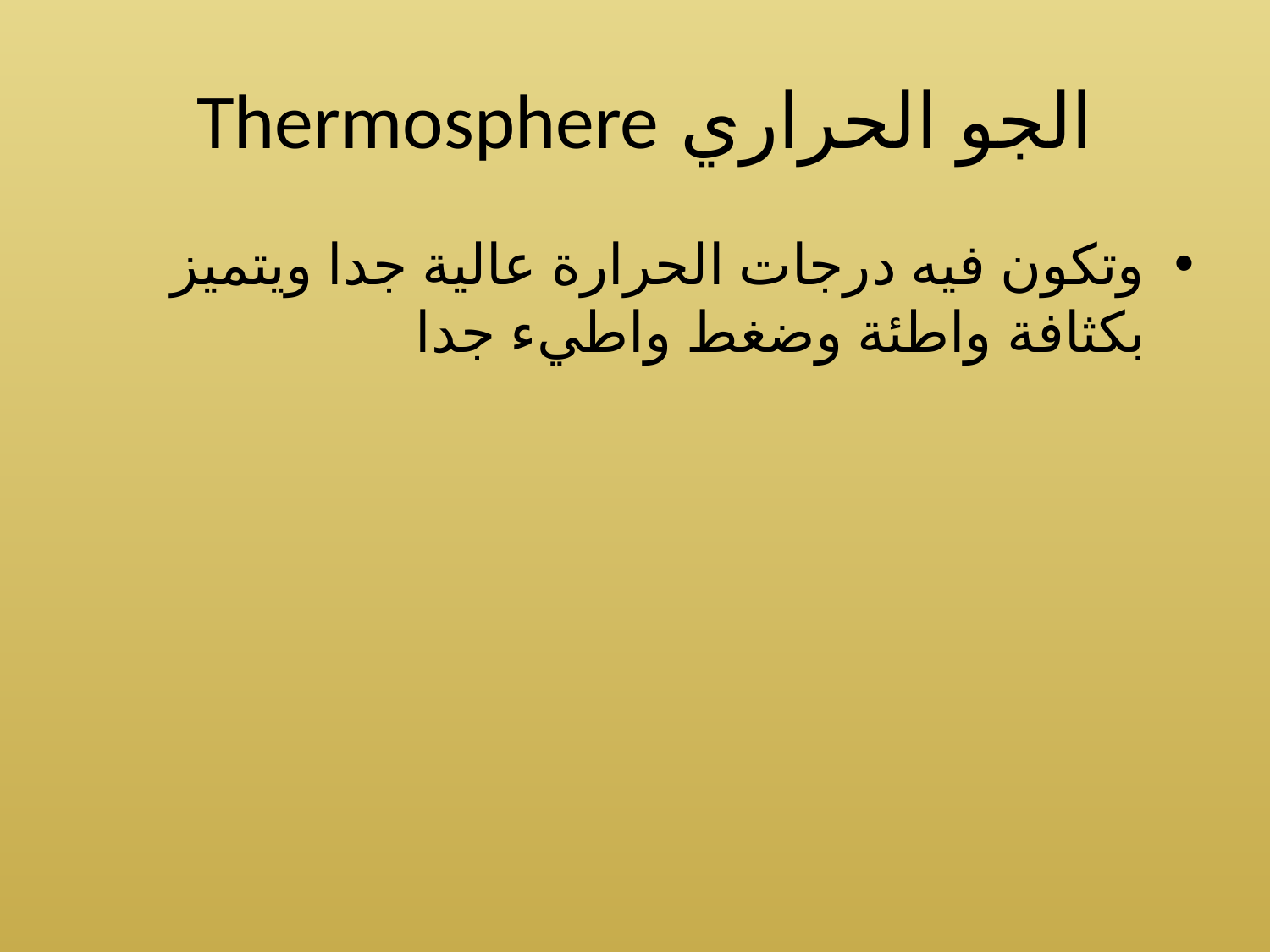

# الجو الحراري Thermosphere
وتكون فيه درجات الحرارة عالية جدا ويتميز بكثافة واطئة وضغط واطيء جدا